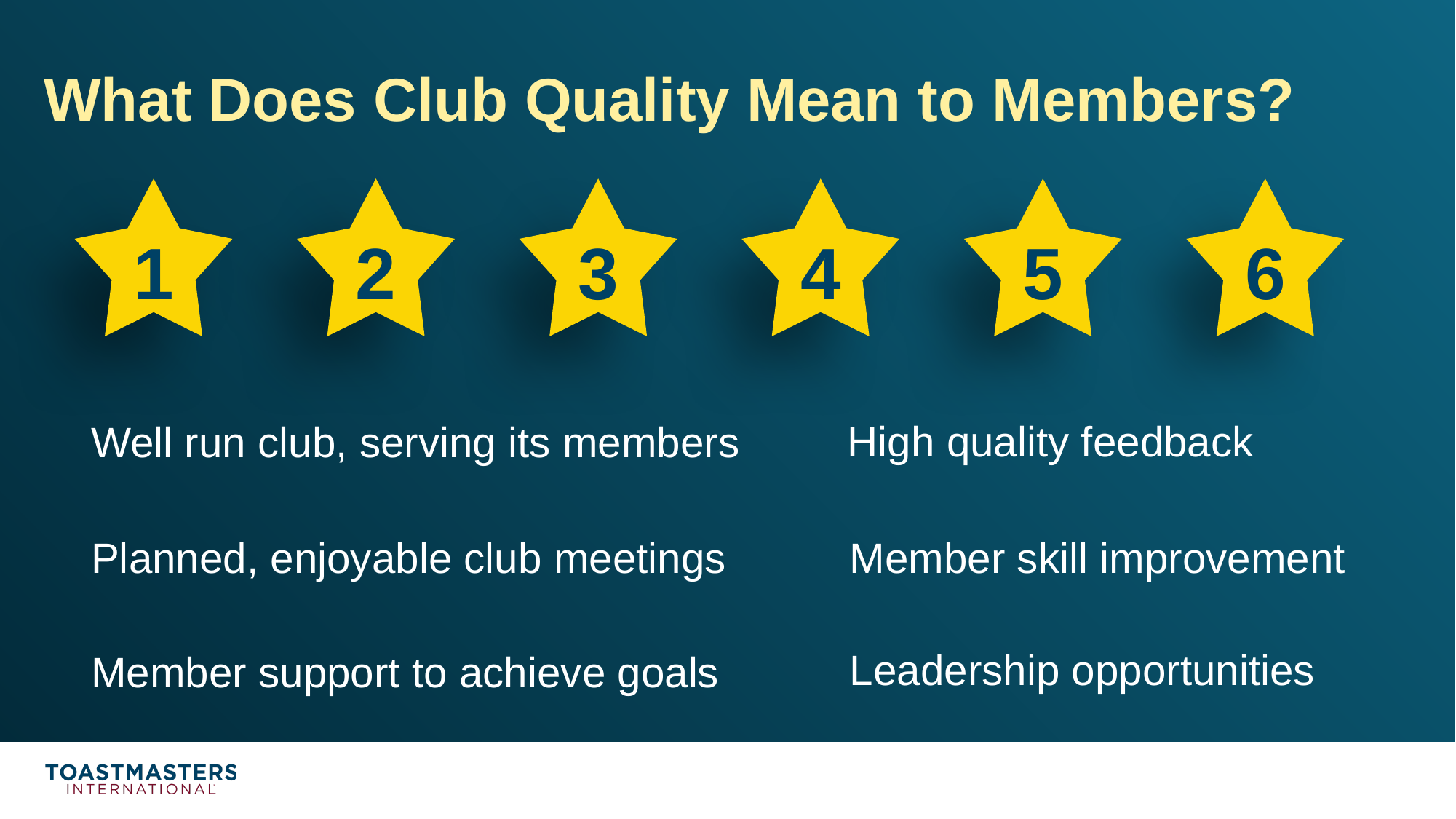

# What Does Club Quality Mean to Members?
1
2
3
4
5
6
High quality feedback
Well run club, serving its members
Member skill improvement
Planned, enjoyable club meetings
Leadership opportunities
Member support to achieve goals